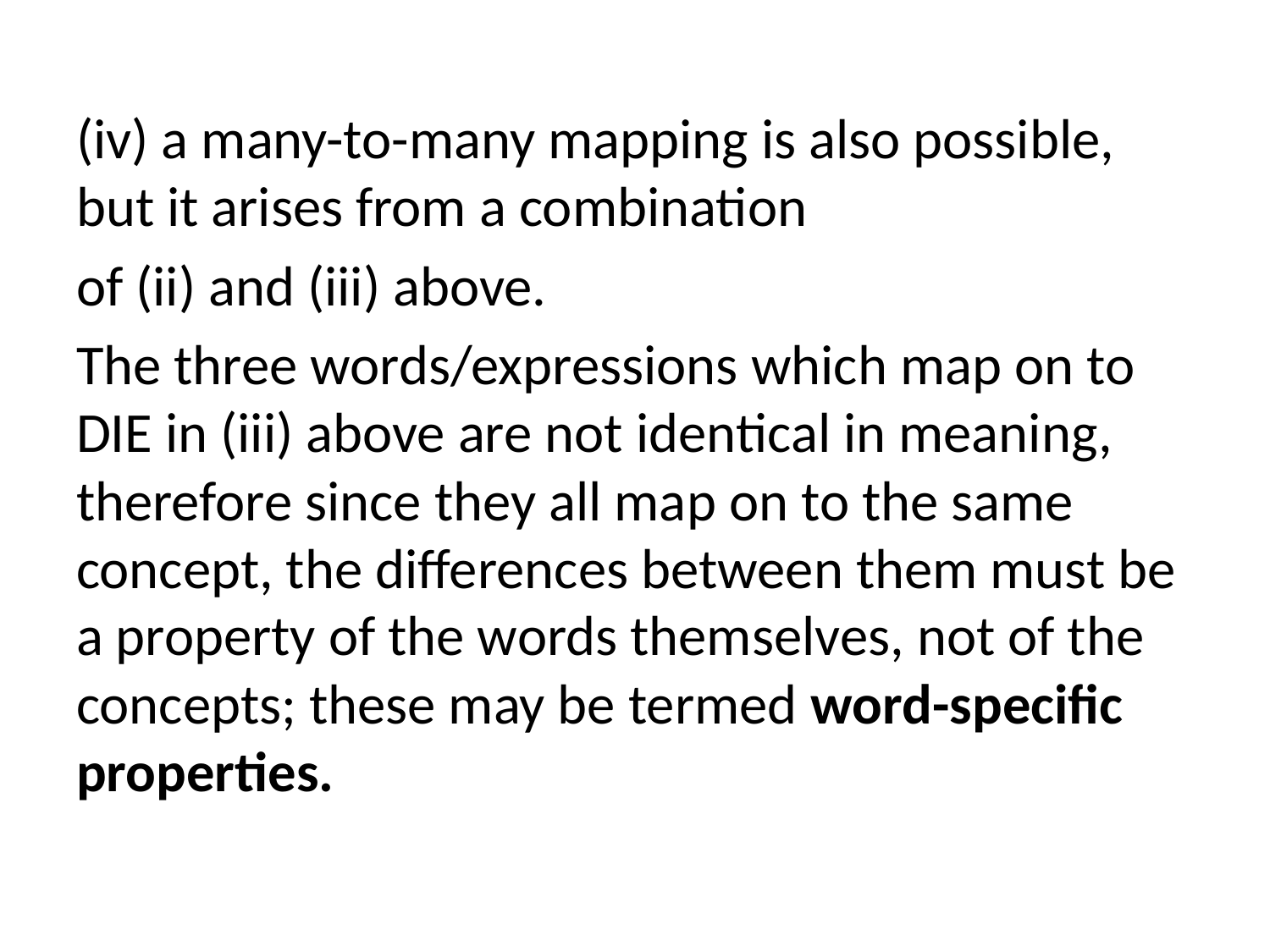

#
(iv) a many-to-many mapping is also possible, but it arises from a combination
of (ii) and (iii) above.
The three words/expressions which map on to DIE in (iii) above are not identical in meaning, therefore since they all map on to the same concept, the differences between them must be a property of the words themselves, not of the concepts; these may be termed word-specific properties.